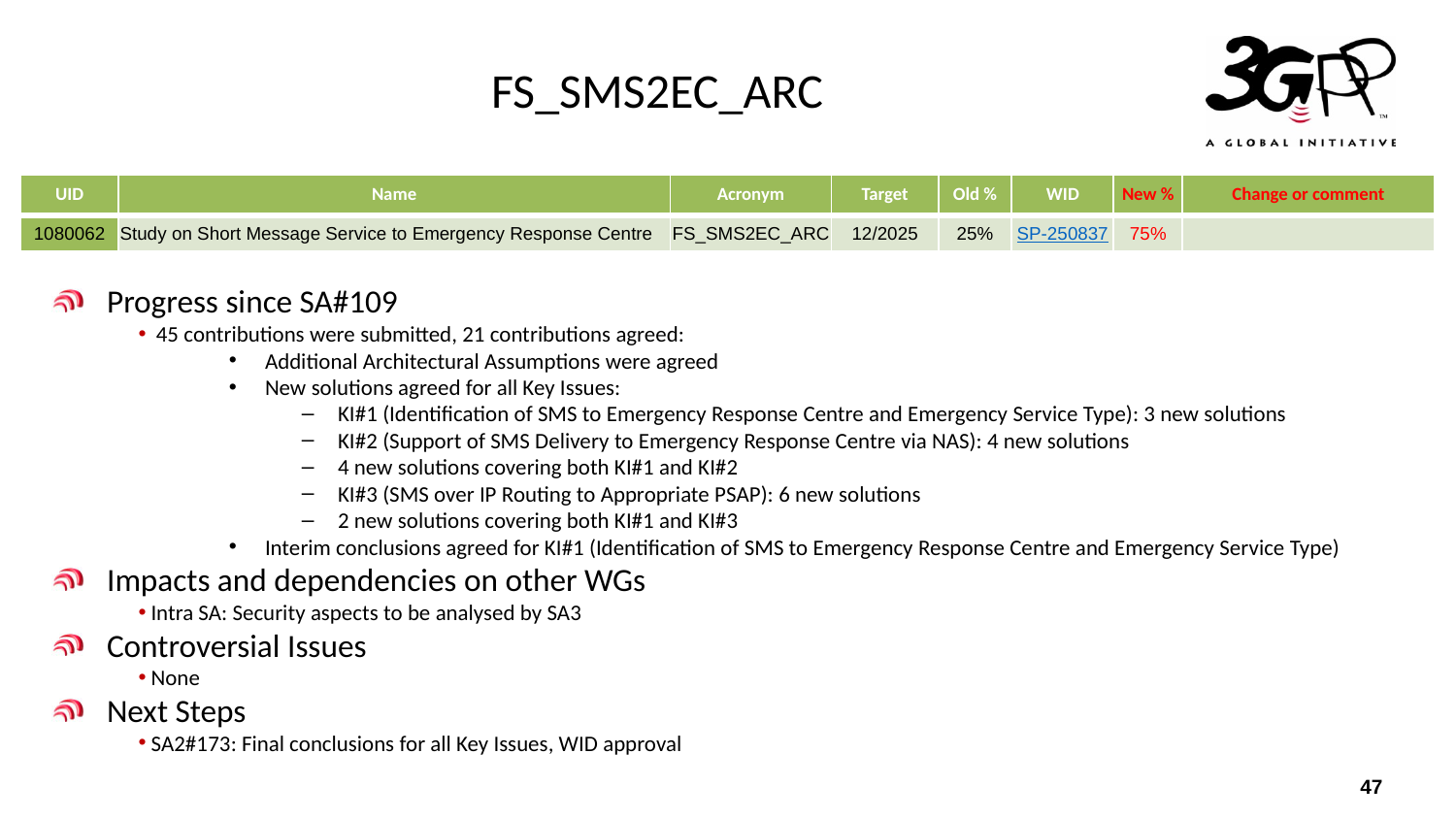

# FS_SMS2EC_ARC
| UID | Name | Acronym | Target | Old % | WID | New % | Change or comment |
| --- | --- | --- | --- | --- | --- | --- | --- |
| 1080062 | Study on Short Message Service to Emergency Response Centre | FS\_SMS2EC\_ARC | 12/2025 | 25% | SP-250837 | 75% |  |
Progress since SA#109
  45 contributions were submitted, 21 contributions agreed:
Additional Architectural Assumptions were agreed
New solutions agreed for all Key Issues:
KI#1 (Identification of SMS to Emergency Response Centre and Emergency Service Type): 3 new solutions
KI#2 (Support of SMS Delivery to Emergency Response Centre via NAS): 4 new solutions
4 new solutions covering both KI#1 and KI#2
KI#3 (SMS over IP Routing to Appropriate PSAP): 6 new solutions
2 new solutions covering both KI#1 and KI#3
Interim conclusions agreed for KI#1 (Identification of SMS to Emergency Response Centre and Emergency Service Type)
Impacts and dependencies on other WGs
 Intra SA: Security aspects to be analysed by SA3
Controversial Issues
 None
Next Steps
 SA2#173: Final conclusions for all Key Issues, WID approval